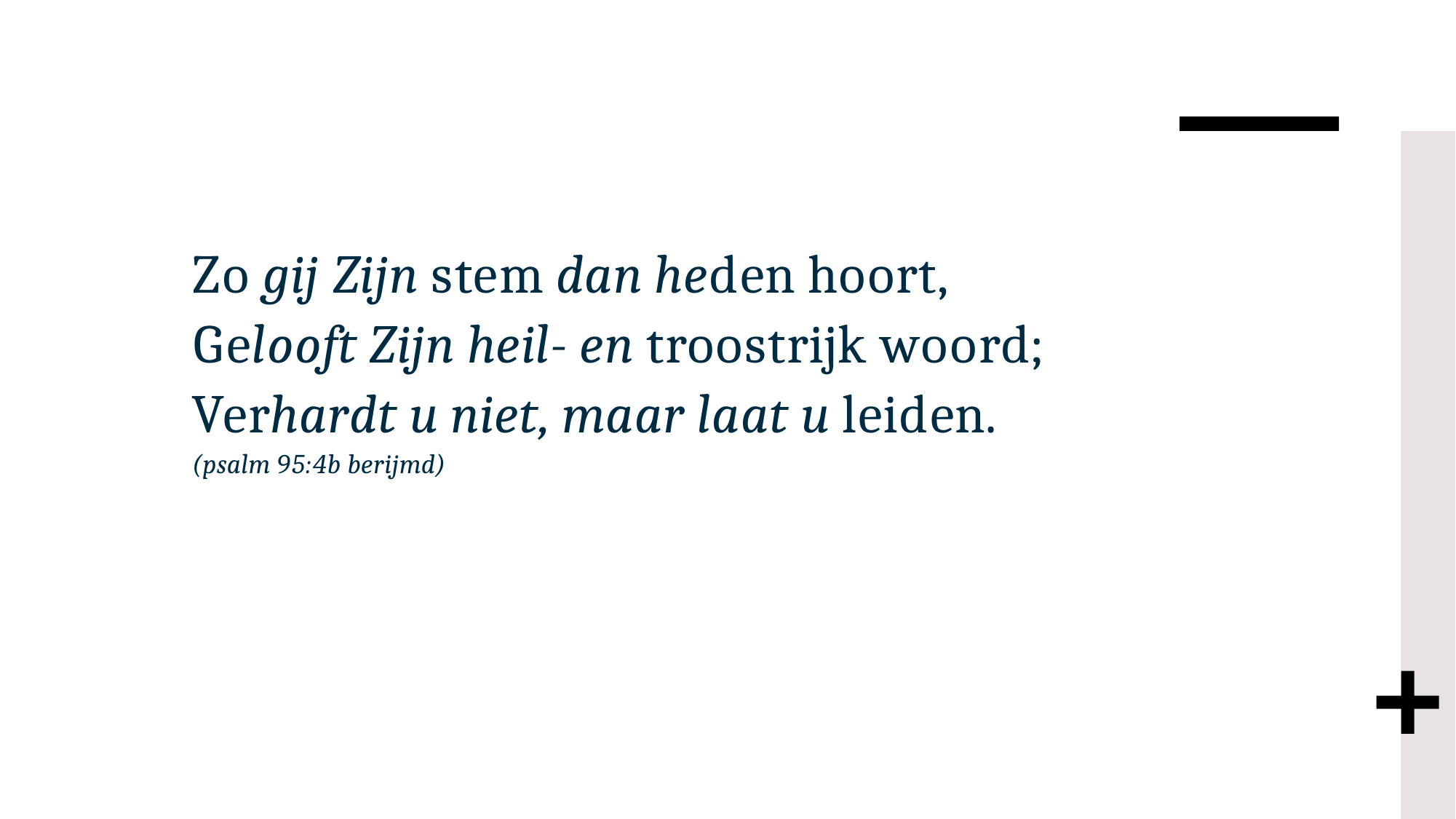

# Zo gij Zijn stem dan heden hoort, Gelooft Zijn heil- en troostrijk woord; Verhardt u niet, maar laat u leiden. (psalm 95:4b berijmd)